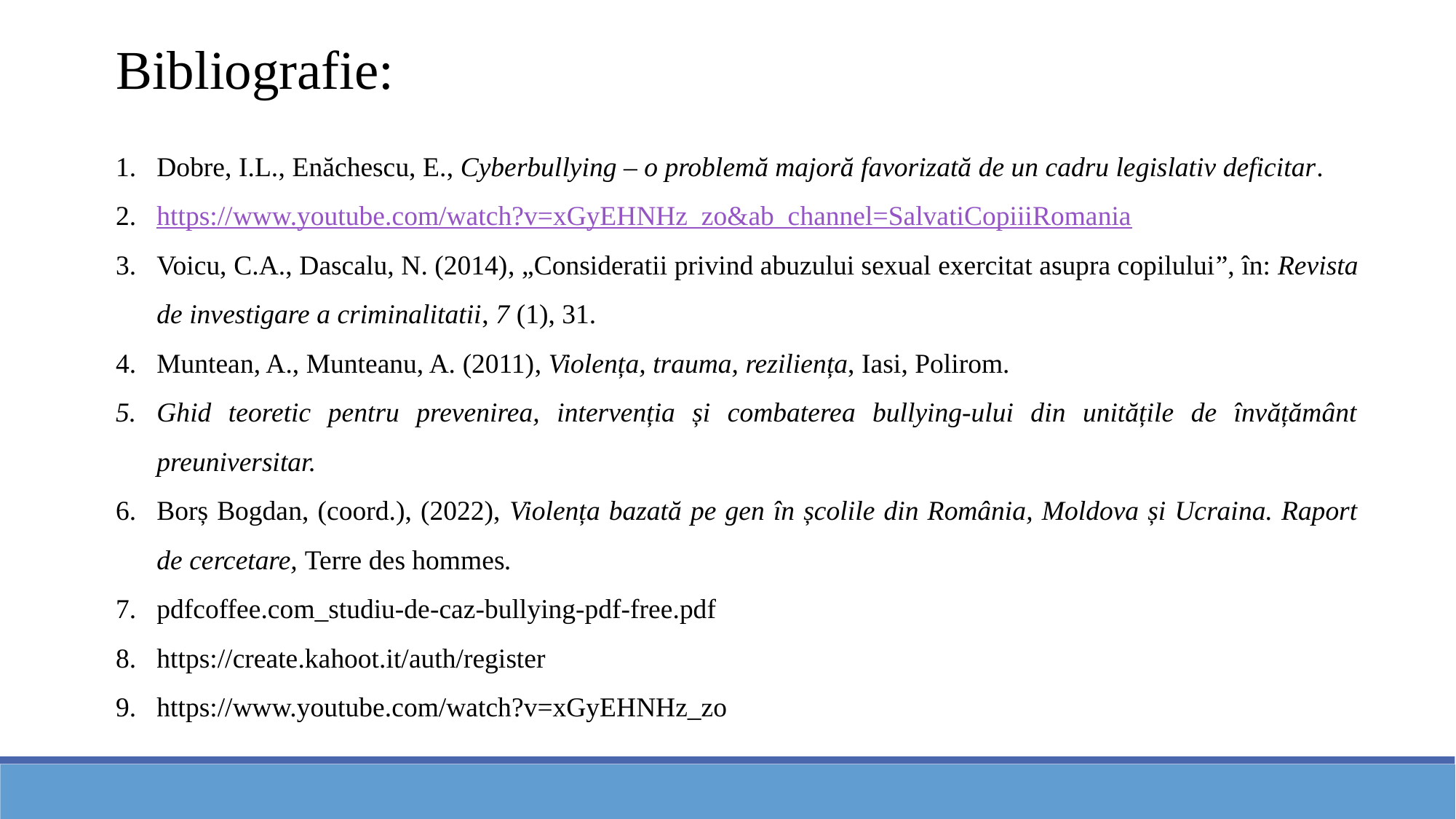

Bibliografie:

Dobre, I.L., Enăchescu, E., Cyberbullying – o problemă majoră favorizată de un cadru legislativ deficitar.
https://www.youtube.com/watch?v=xGyEHNHz_zo&ab_channel=SalvatiCopiiiRomania
Voicu, C.A., Dascalu, N. (2014), „Consideratii privind abuzului sexual exercitat asupra copilului”, în: Revista de investigare a criminalitatii, 7 (1), 31.
Muntean, A., Munteanu, A. (2011), Violența, trauma, reziliența, Iasi, Polirom.
Ghid teoretic pentru prevenirea, intervenția și combaterea bullying-ului din unitățile de învățământ preuniversitar.
Borș Bogdan, (coord.), (2022), Violența bazată pe gen în școlile din România, Moldova și Ucraina. Raport de cercetare, Terre des hommes.
pdfcoffee.com_studiu-de-caz-bullying-pdf-free.pdf
https://create.kahoot.it/auth/register
https://www.youtube.com/watch?v=xGyEHNHz_zo